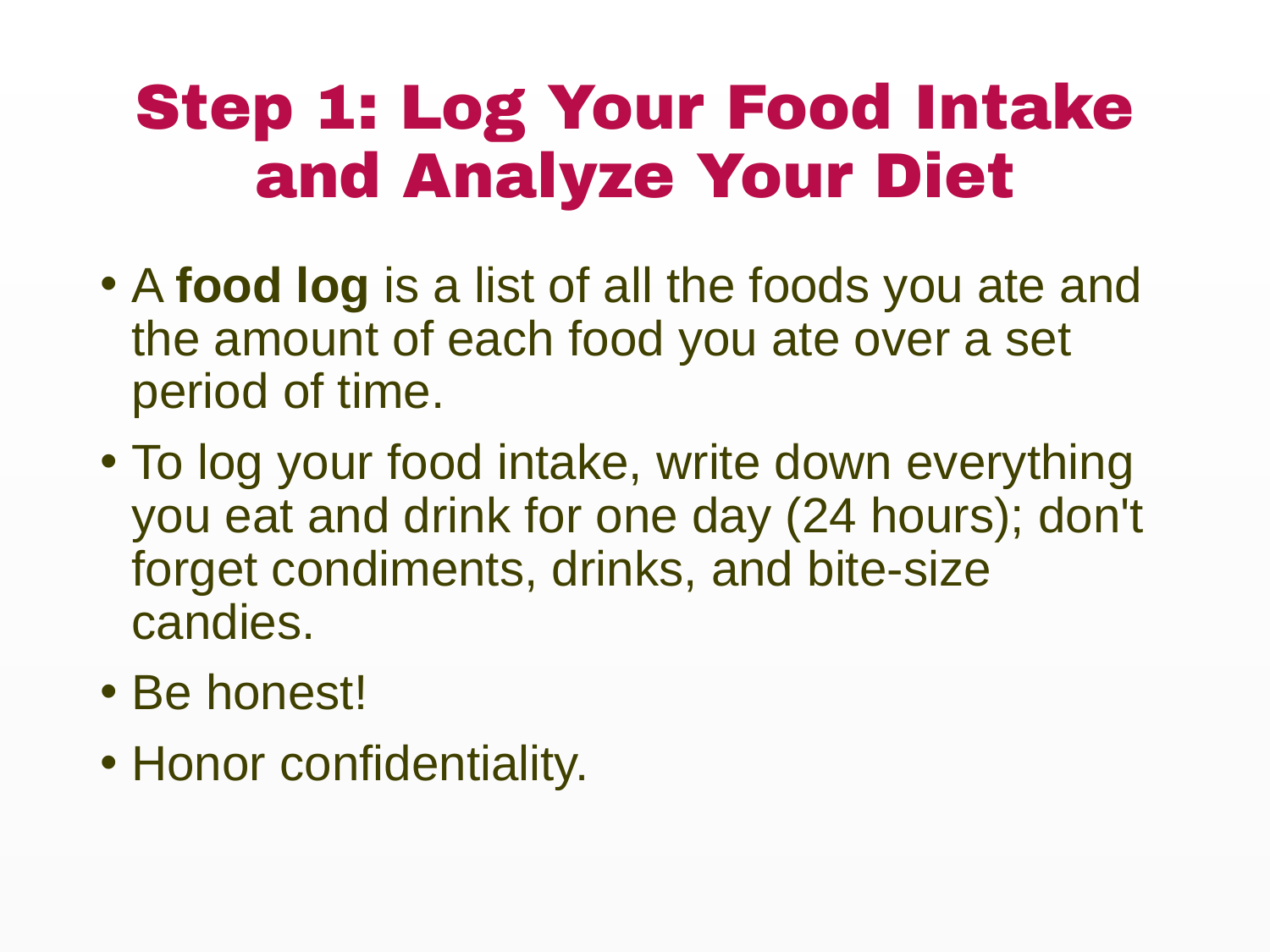

# Step 1: Log Your Food Intake and Analyze Your Diet
A food log is a list of all the foods you ate and the amount of each food you ate over a set period of time.
To log your food intake, write down everything you eat and drink for one day (24 hours); don't forget condiments, drinks, and bite-size candies.
Be honest!
Honor confidentiality.